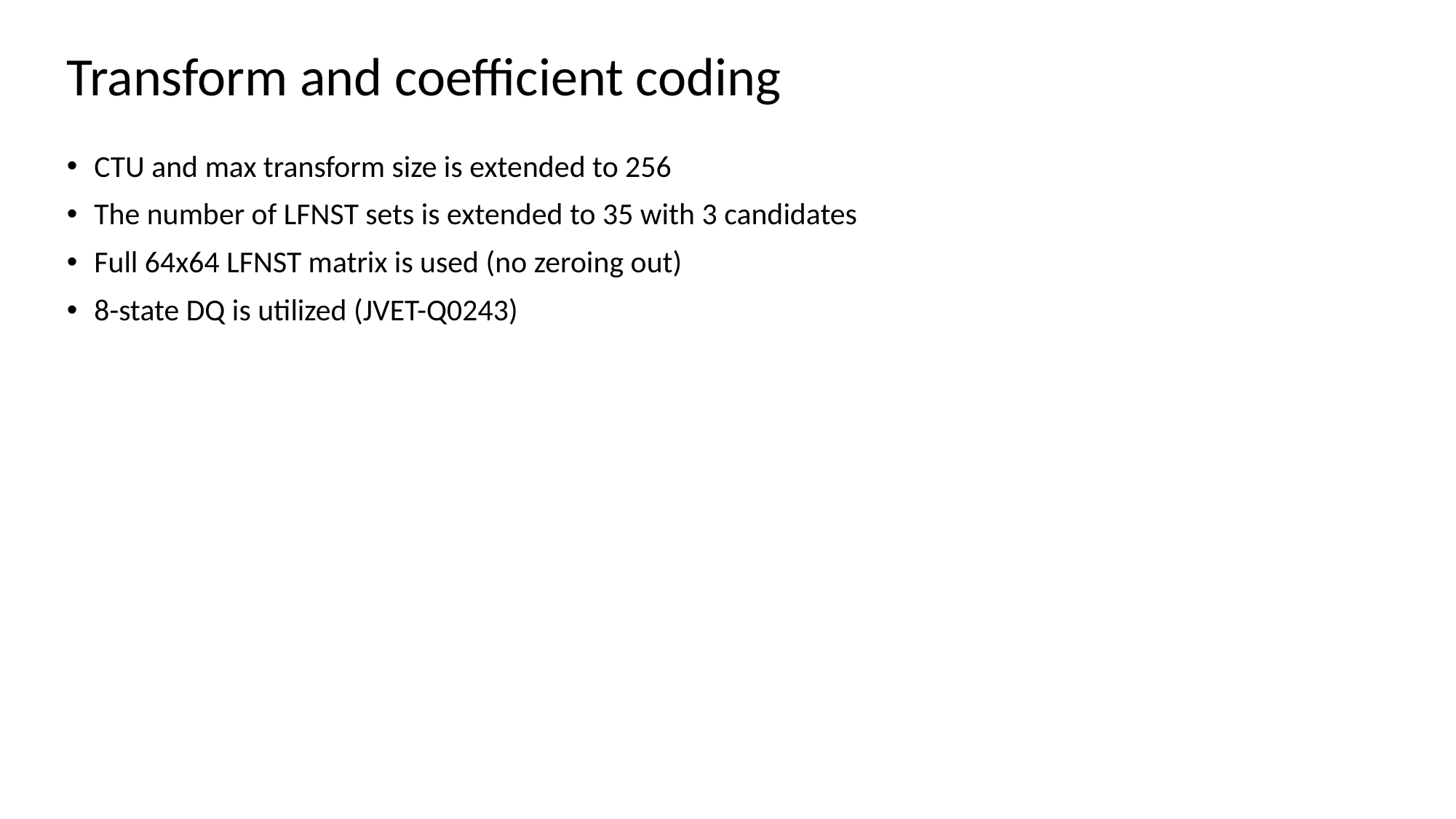

# Transform and coefficient coding
CTU and max transform size is extended to 256
The number of LFNST sets is extended to 35 with 3 candidates
Full 64x64 LFNST matrix is used (no zeroing out)
8-state DQ is utilized (JVET-Q0243)